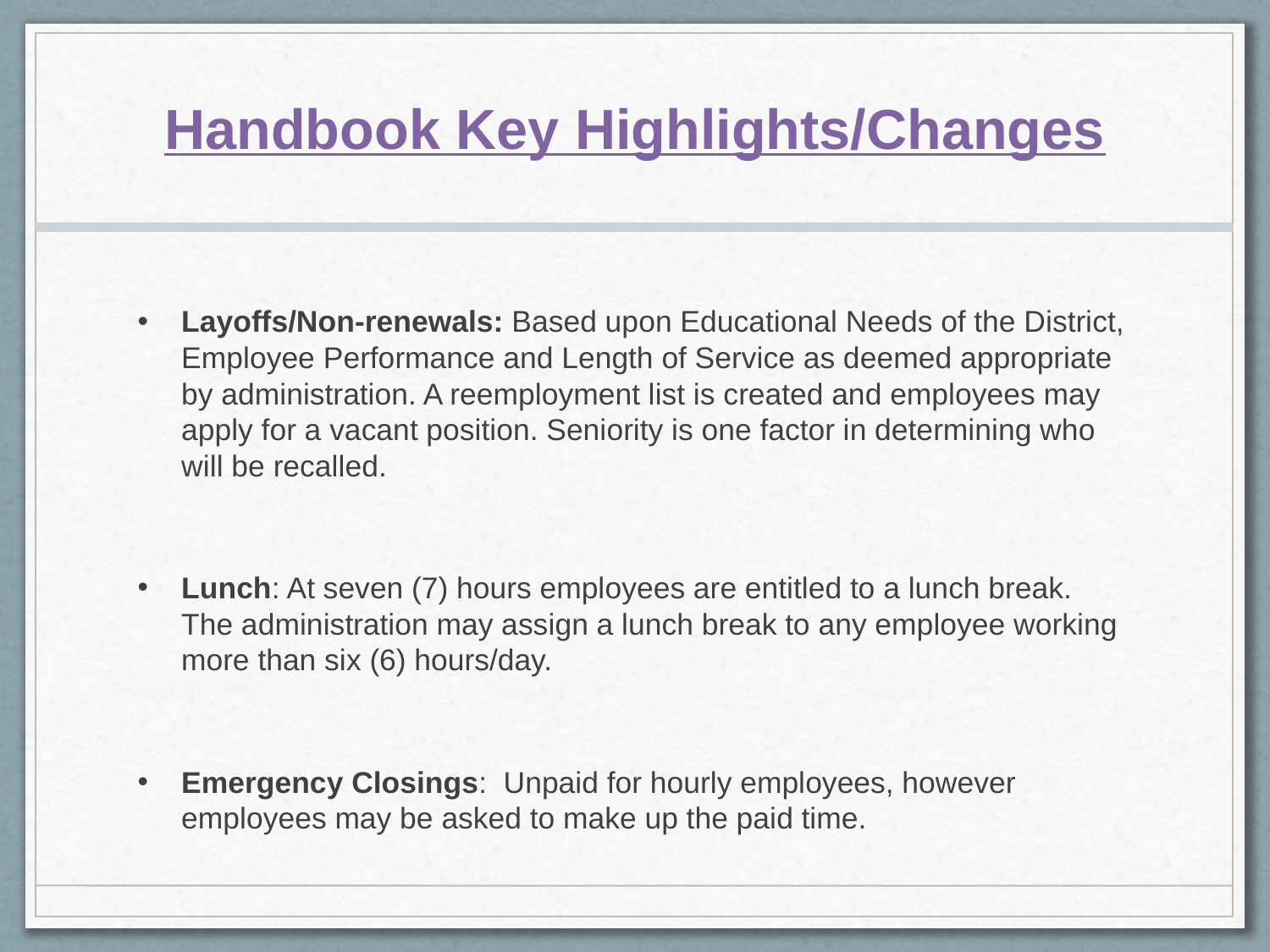

# Handbook Key Highlights/Changes
Layoffs/Non-renewals: Based upon Educational Needs of the District, Employee Performance and Length of Service as deemed appropriate by administration. A reemployment list is created and employees may apply for a vacant position. Seniority is one factor in determining who will be recalled.

Lunch: At seven (7) hours employees are entitled to a lunch break.  The administration may assign a lunch break to any employee working more than six (6) hours/day.

Emergency Closings:  Unpaid for hourly employees, however employees may be asked to make up the paid time.